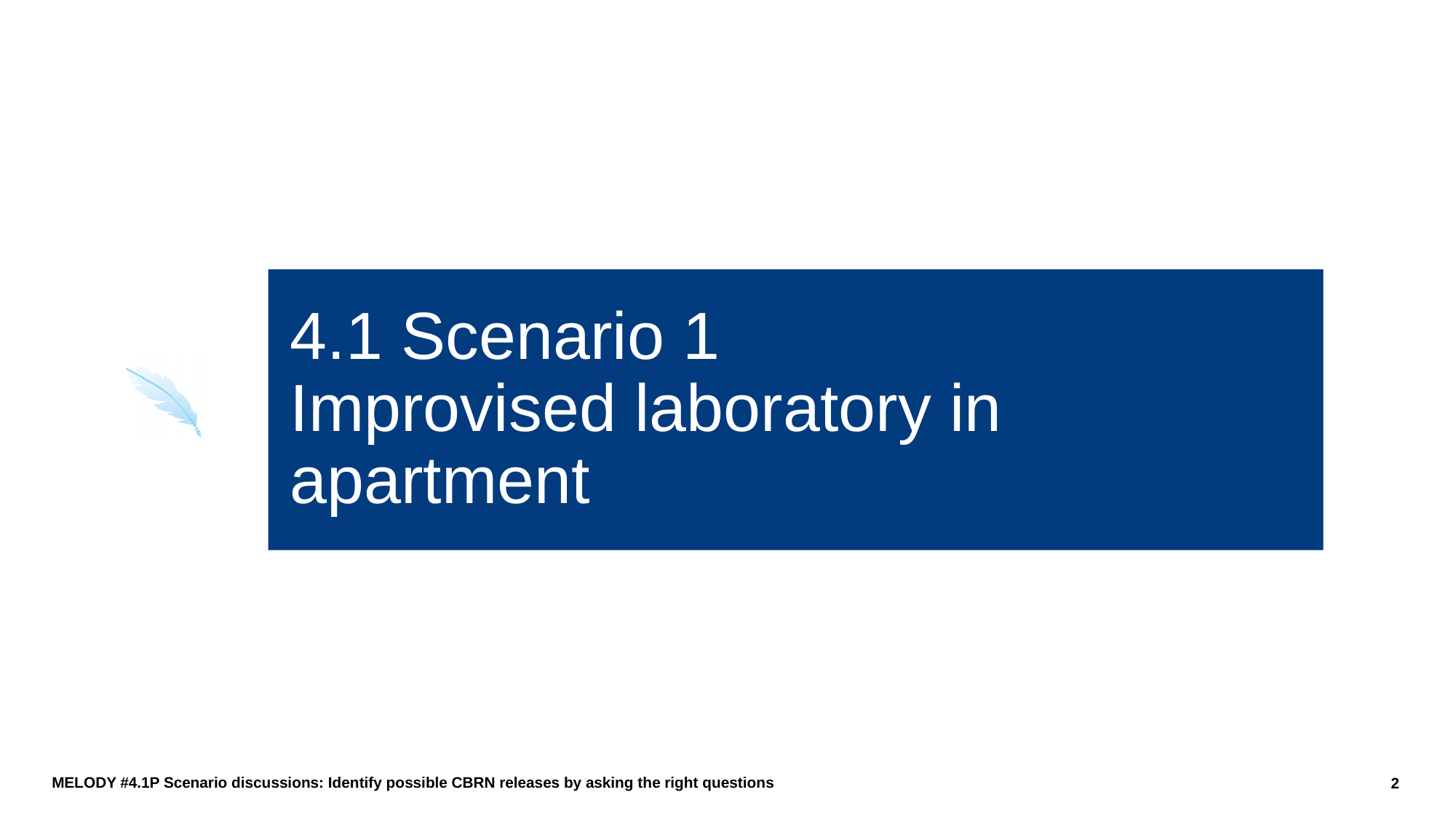

# 4.1 Scenario 1 Improvised laboratory in apartment
MELODY #4.1P Scenario discussions: Identify possible CBRN releases by asking the right questions
2